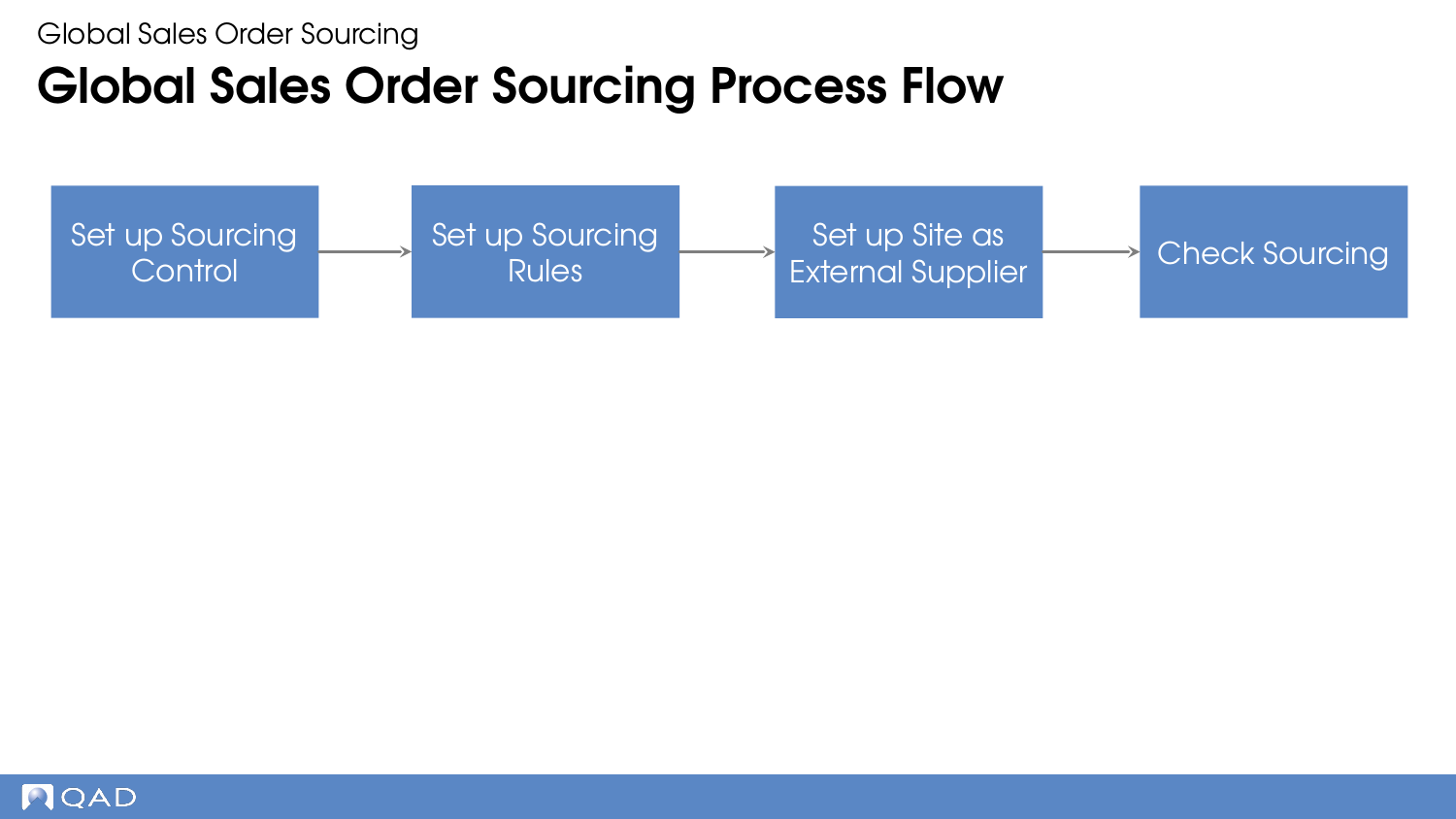

Global Sales Order Sourcing
# Global Sales Order Sourcing Process Flow
Set up Sourcing Rules
Set up Sourcing Control
Check Sourcing
Set up Site as External Supplier
68